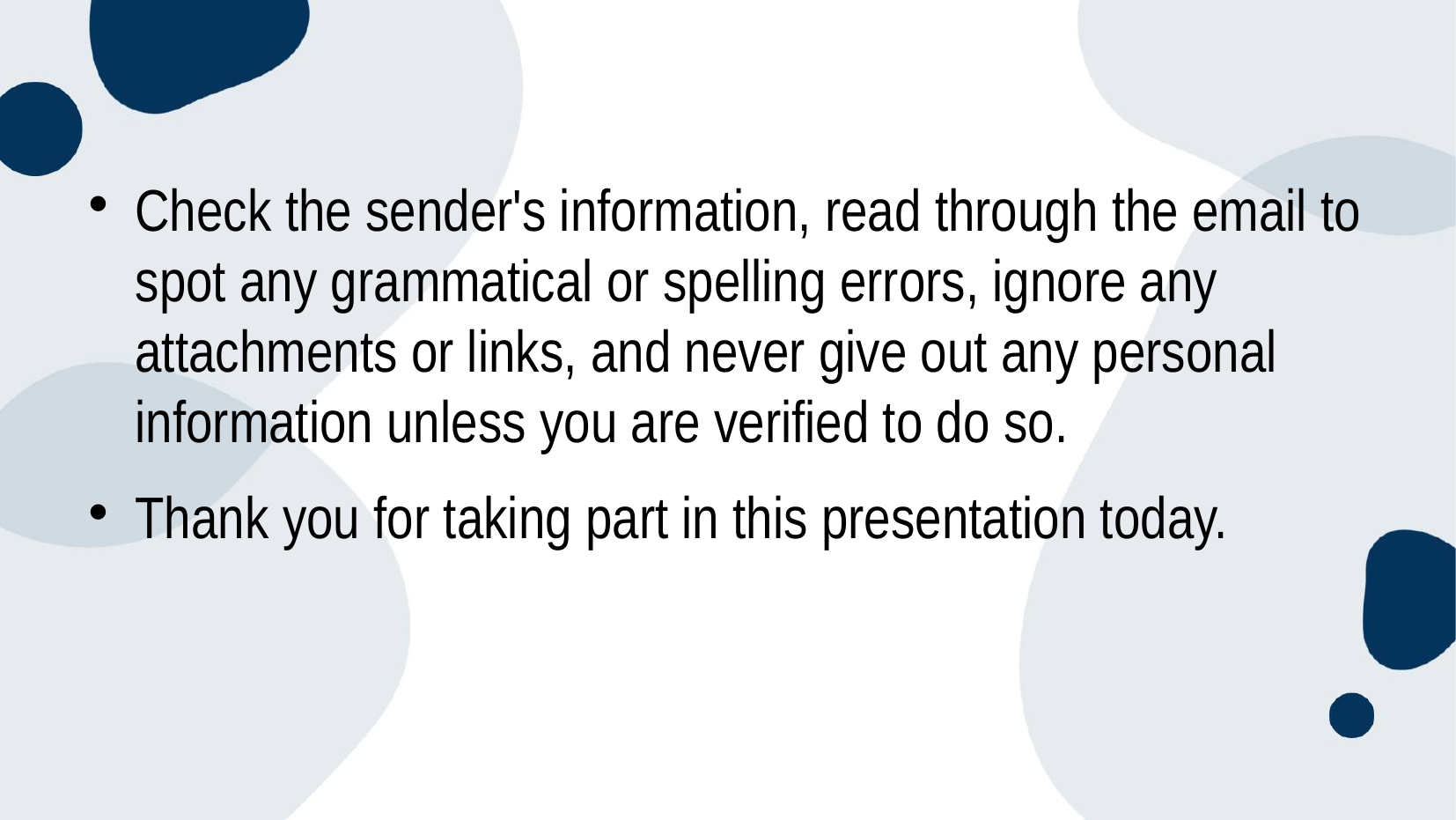

#
Check the sender's information, read through the email to spot any grammatical or spelling errors, ignore any attachments or links, and never give out any personal information unless you are verified to do so.
Thank you for taking part in this presentation today.